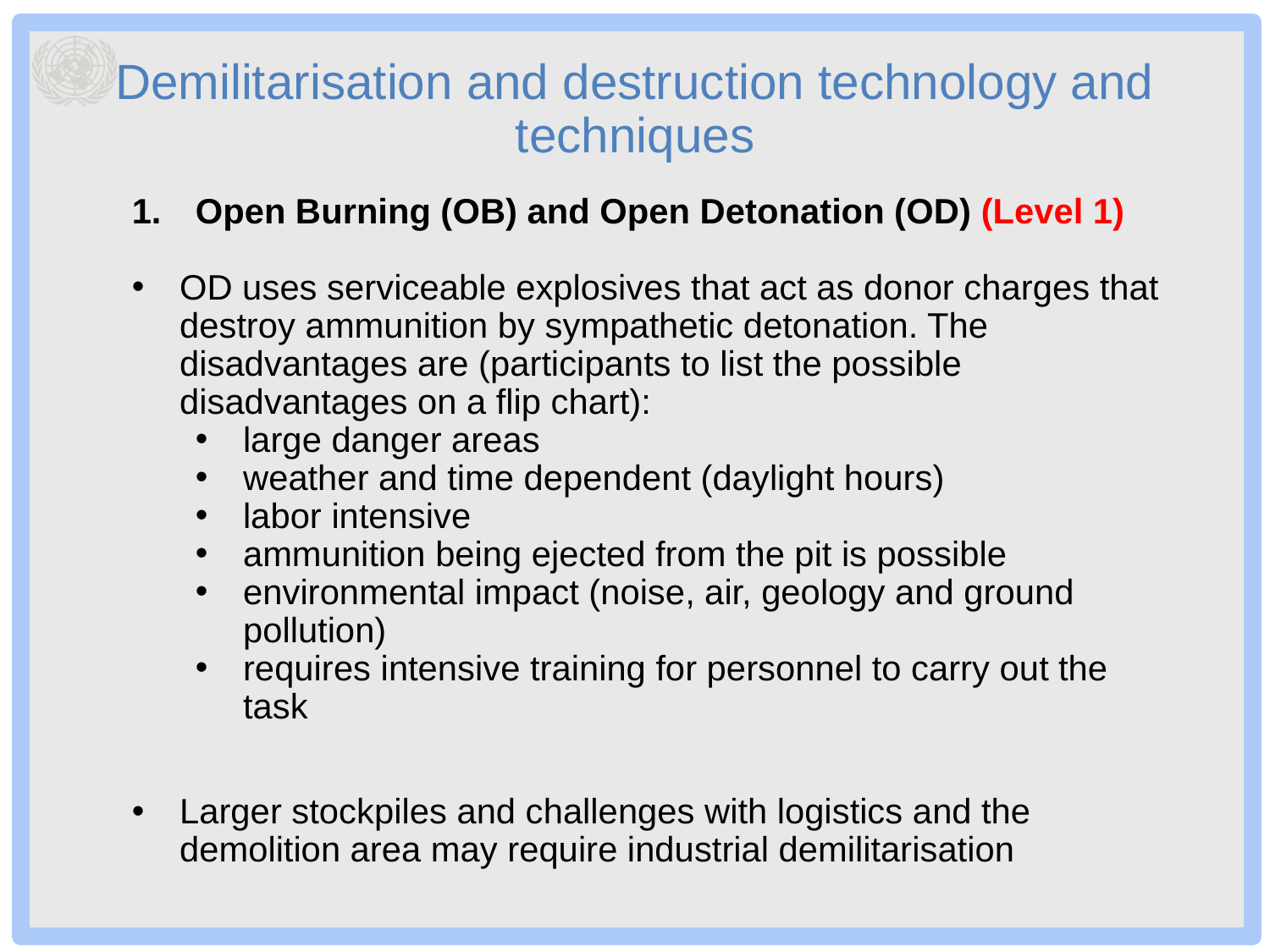

# Demilitarisation and destruction technology and techniques
Open Burning (OB) and Open Detonation (OD) (Level 1)

OD uses serviceable explosives that act as donor charges that destroy ammunition by sympathetic detonation. The disadvantages are (participants to list the possible disadvantages on a flip chart):
large danger areas
weather and time dependent (daylight hours)
labor intensive
ammunition being ejected from the pit is possible
environmental impact (noise, air, geology and ground pollution)
requires intensive training for personnel to carry out the task

Larger stockpiles and challenges with logistics and the demolition area may require industrial demilitarisation